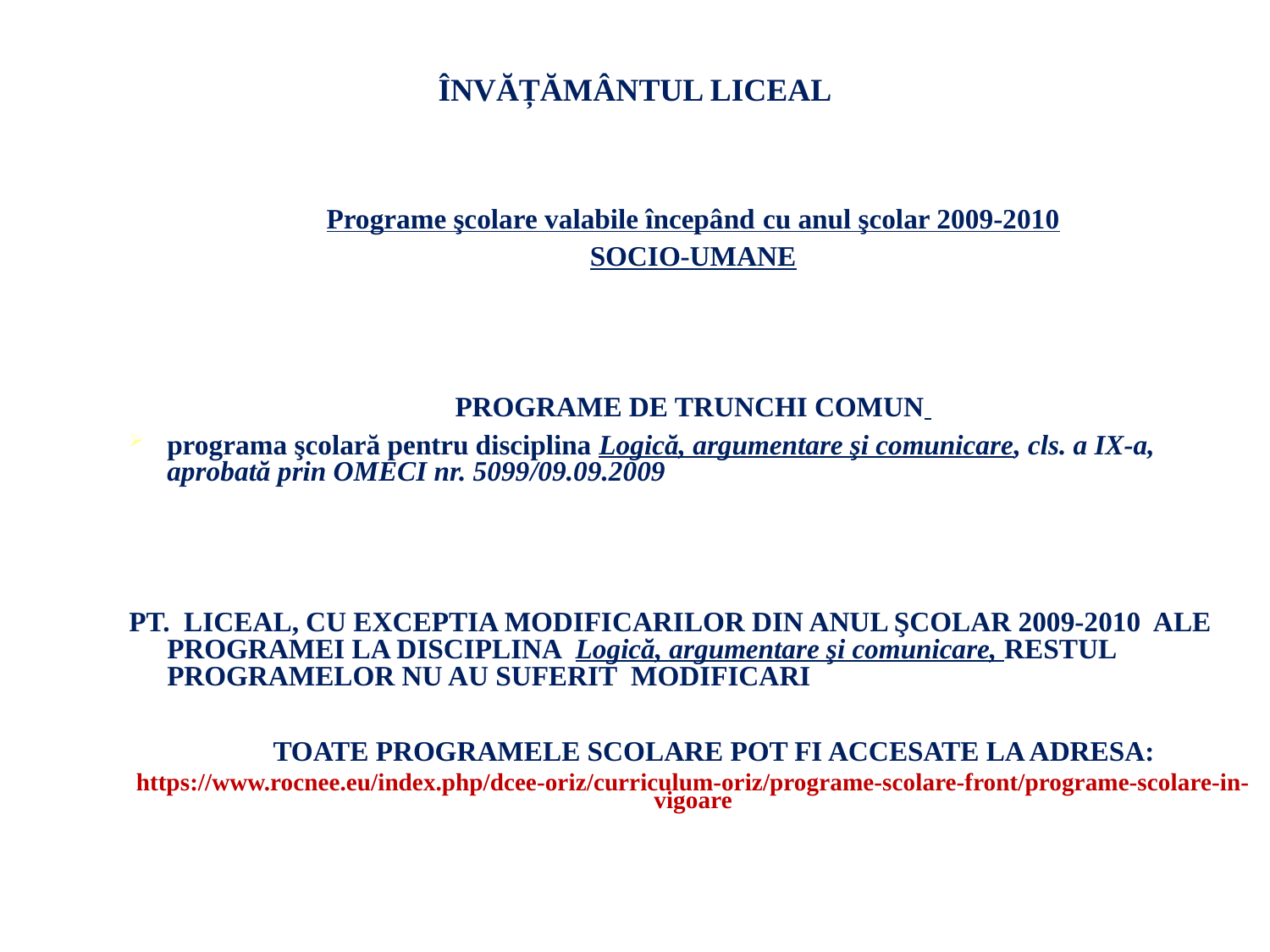

ÎNVĂȚĂMÂNTUL LICEAL
Programe şcolare valabile începând cu anul şcolar 2009-2010
SOCIO-UMANE

PROGRAME DE TRUNCHI COMUN
programa şcolară pentru disciplina Logică, argumentare şi comunicare, cls. a IX-a, aprobată prin OMECI nr. 5099/09.09.2009

PT.  LICEAL, CU EXCEPTIA MODIFICARILOR DIN ANUL ŞCOLAR 2009-2010  ALE  PROGRAMEI LA DISCIPLINA  Logică, argumentare şi comunicare, RESTUL PROGRAMELOR NU AU SUFERIT  MODIFICARI

      TOATE PROGRAMELE SCOLARE POT FI ACCESATE LA ADRESA:
https://www.rocnee.eu/index.php/dcee-oriz/curriculum-oriz/programe-scolare-front/programe-scolare-in-vigoare

13